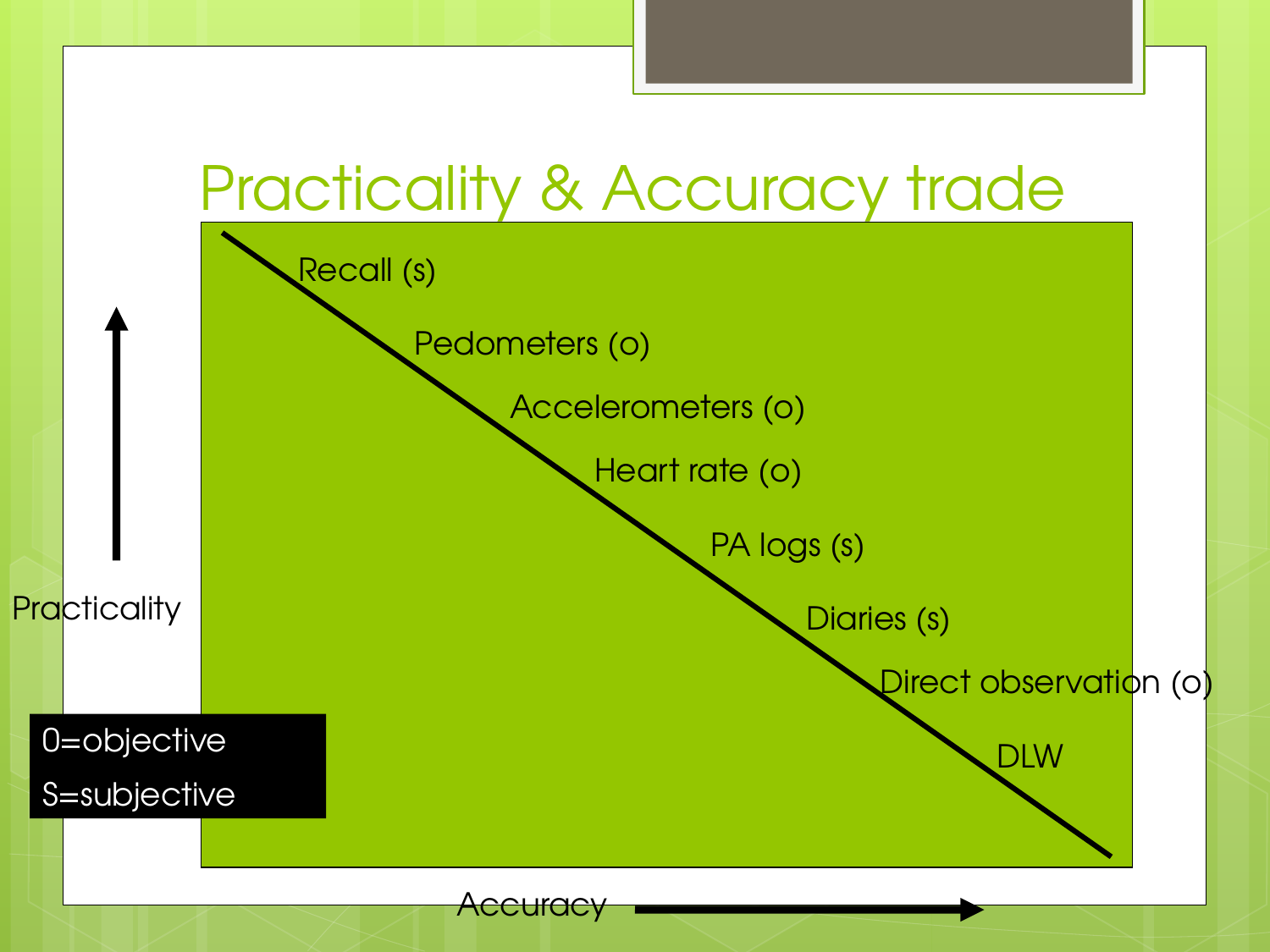

# Practicality & Accuracy trade off:

Recall (s)

Pedometers (o)
Accelerometers (o)
Heart rate (o)

PA logs (s)
Practicality
Diaries (s)
Direct observation (o)
0=objective
S=subjective
DLW
Accuracy